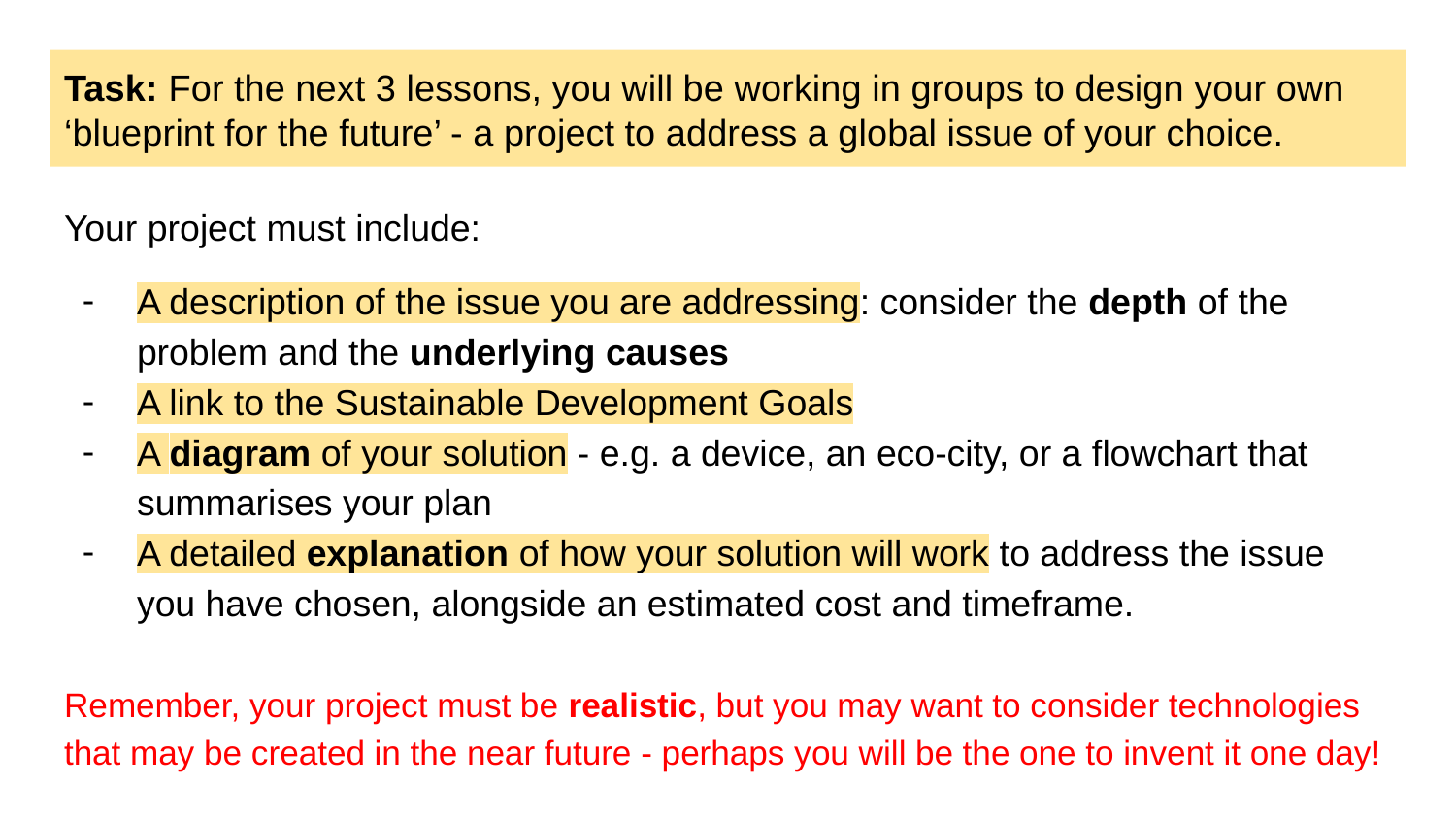

# Task: For the next 3 lessons, you will be working in groups to design your own ‘blueprint for the future’ - a project to address a global issue of your choice.
Your project must include:
A description of the issue you are addressing: consider the depth of the problem and the underlying causes
A link to the Sustainable Development Goals
A diagram of your solution - e.g. a device, an eco-city, or a flowchart that summarises your plan
A detailed explanation of how your solution will work to address the issue you have chosen, alongside an estimated cost and timeframe.
Remember, your project must be realistic, but you may want to consider technologies that may be created in the near future - perhaps you will be the one to invent it one day!